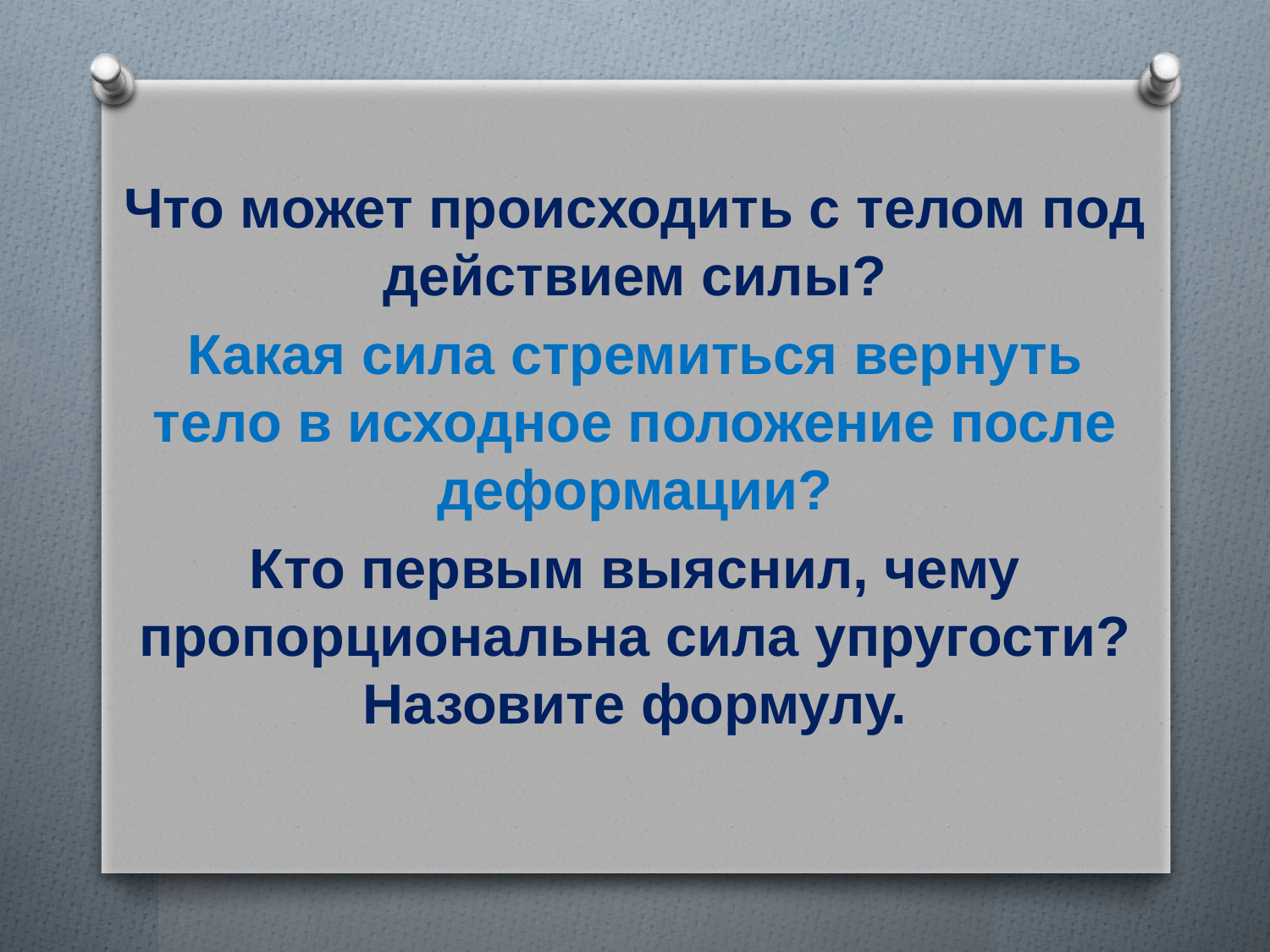

Что может происходить с телом под действием силы?
Какая сила стремиться вернуть тело в исходное положение после деформации?
Кто первым выяснил, чему пропорциональна сила упругости? Назовите формулу.